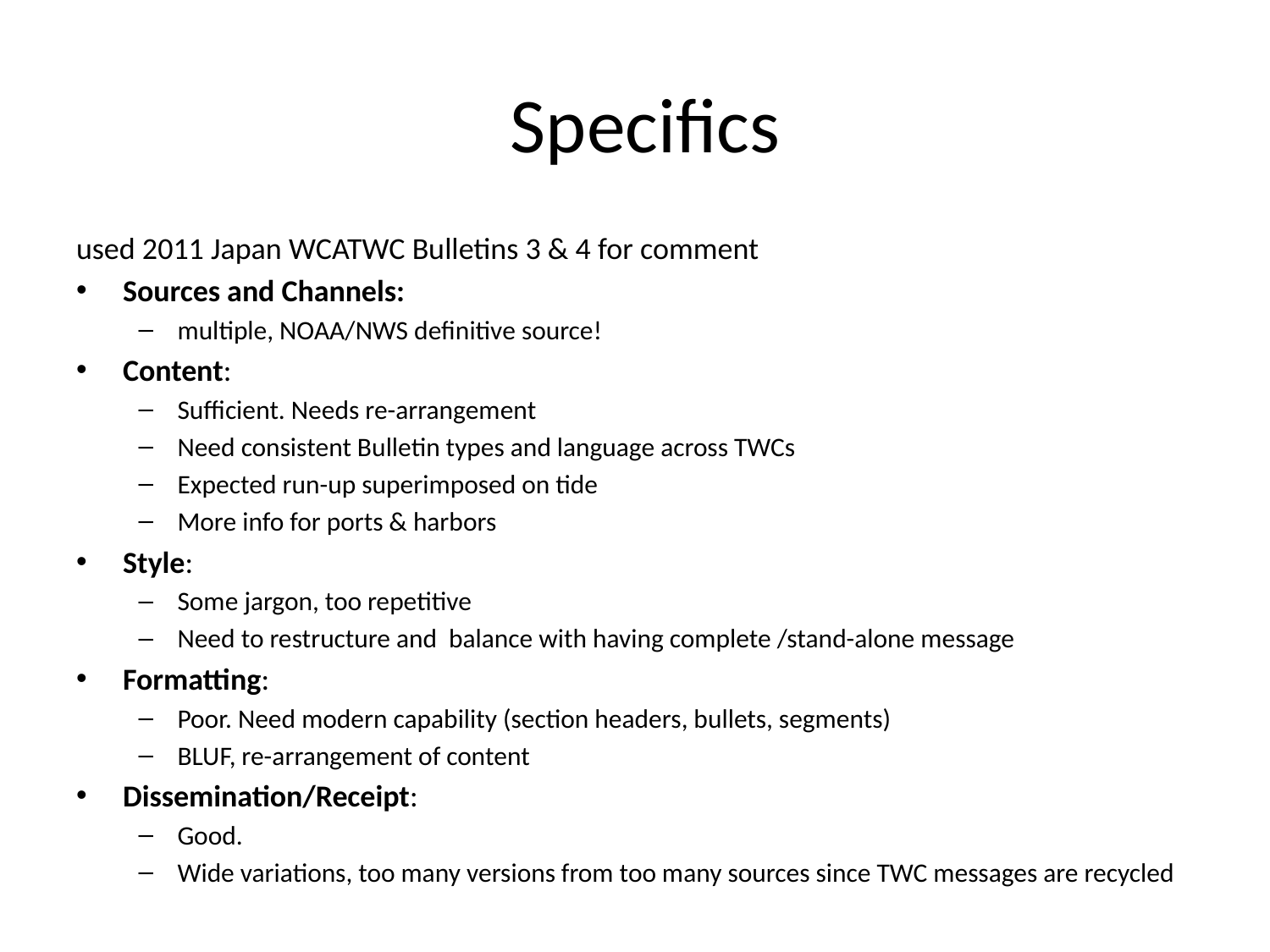

# Specifics
used 2011 Japan WCATWC Bulletins 3 & 4 for comment
Sources and Channels:
multiple, NOAA/NWS definitive source!
Content:
Sufficient. Needs re-arrangement
Need consistent Bulletin types and language across TWCs
Expected run-up superimposed on tide
More info for ports & harbors
Style:
Some jargon, too repetitive
Need to restructure and  balance with having complete /stand-alone message
Formatting:
Poor. Need modern capability (section headers, bullets, segments)
BLUF, re-arrangement of content
Dissemination/Receipt:
Good.
Wide variations, too many versions from too many sources since TWC messages are recycled